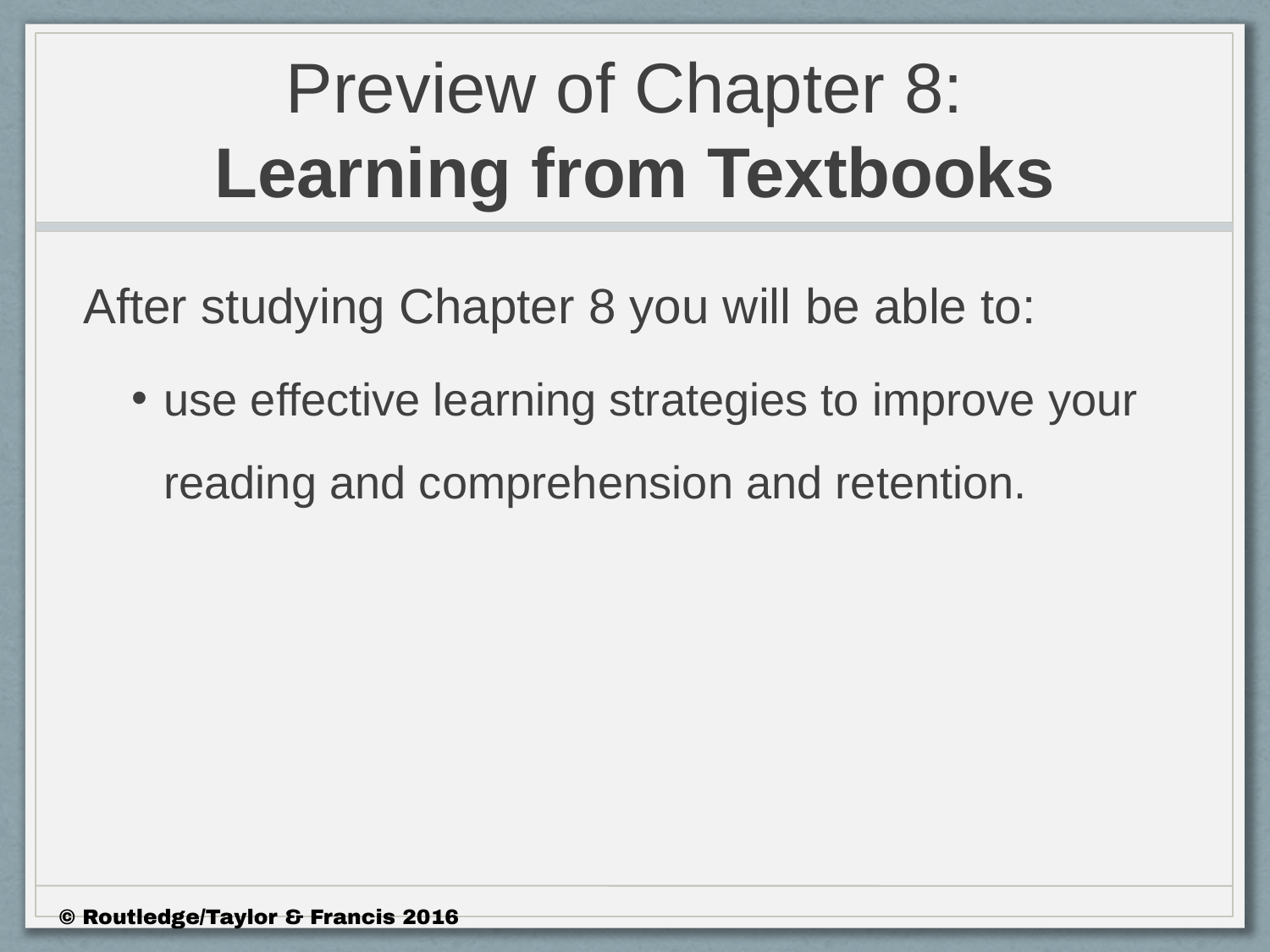

# Preview of Chapter 8: Learning from Textbooks
After studying Chapter 8 you will be able to:
use effective learning strategies to improve your reading and comprehension and retention.
© Routledge/Taylor & Francis 2016